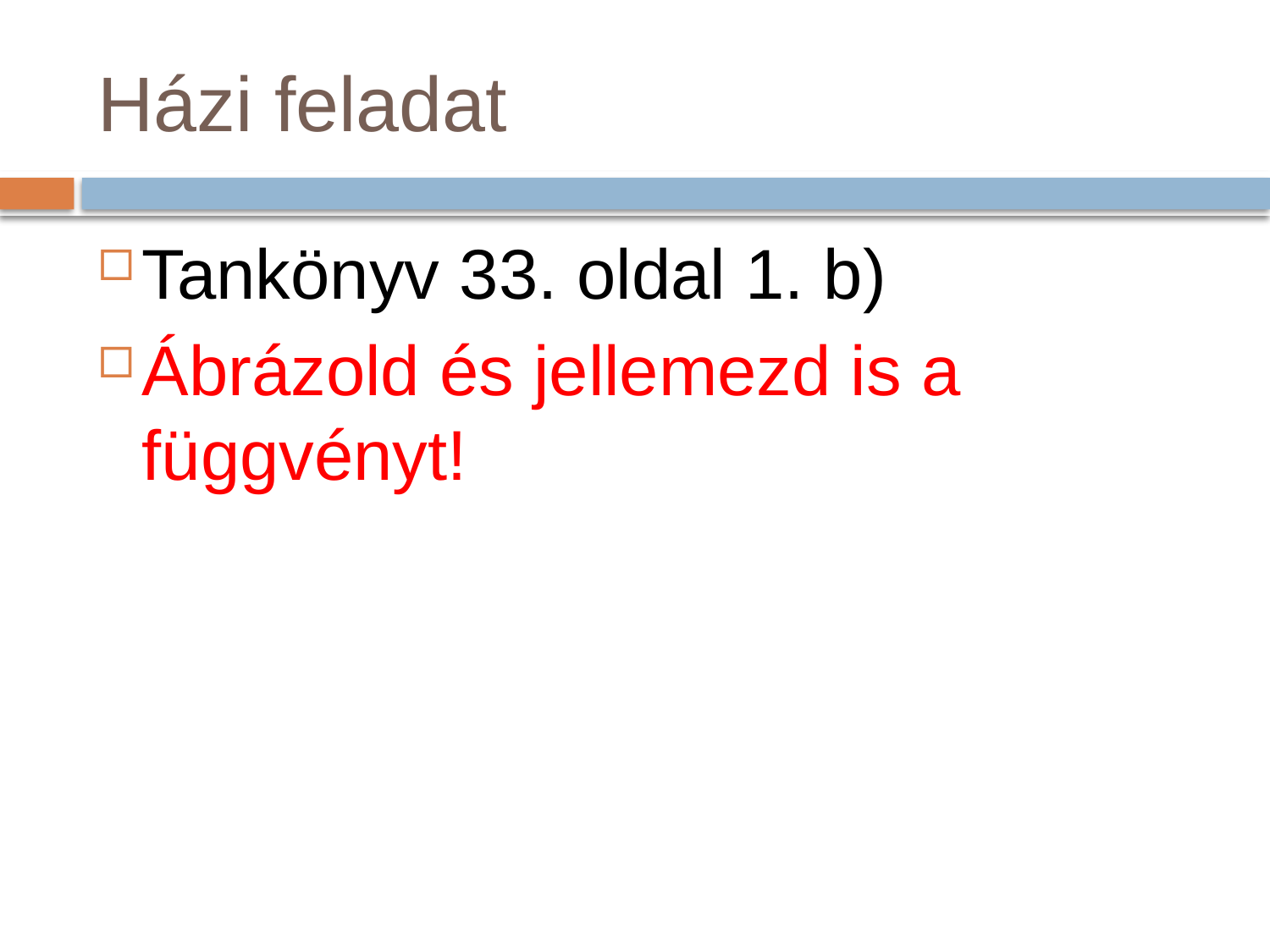

# Házi feladat
Tankönyv 33. oldal 1. b)
Ábrázold és jellemezd is a függvényt!